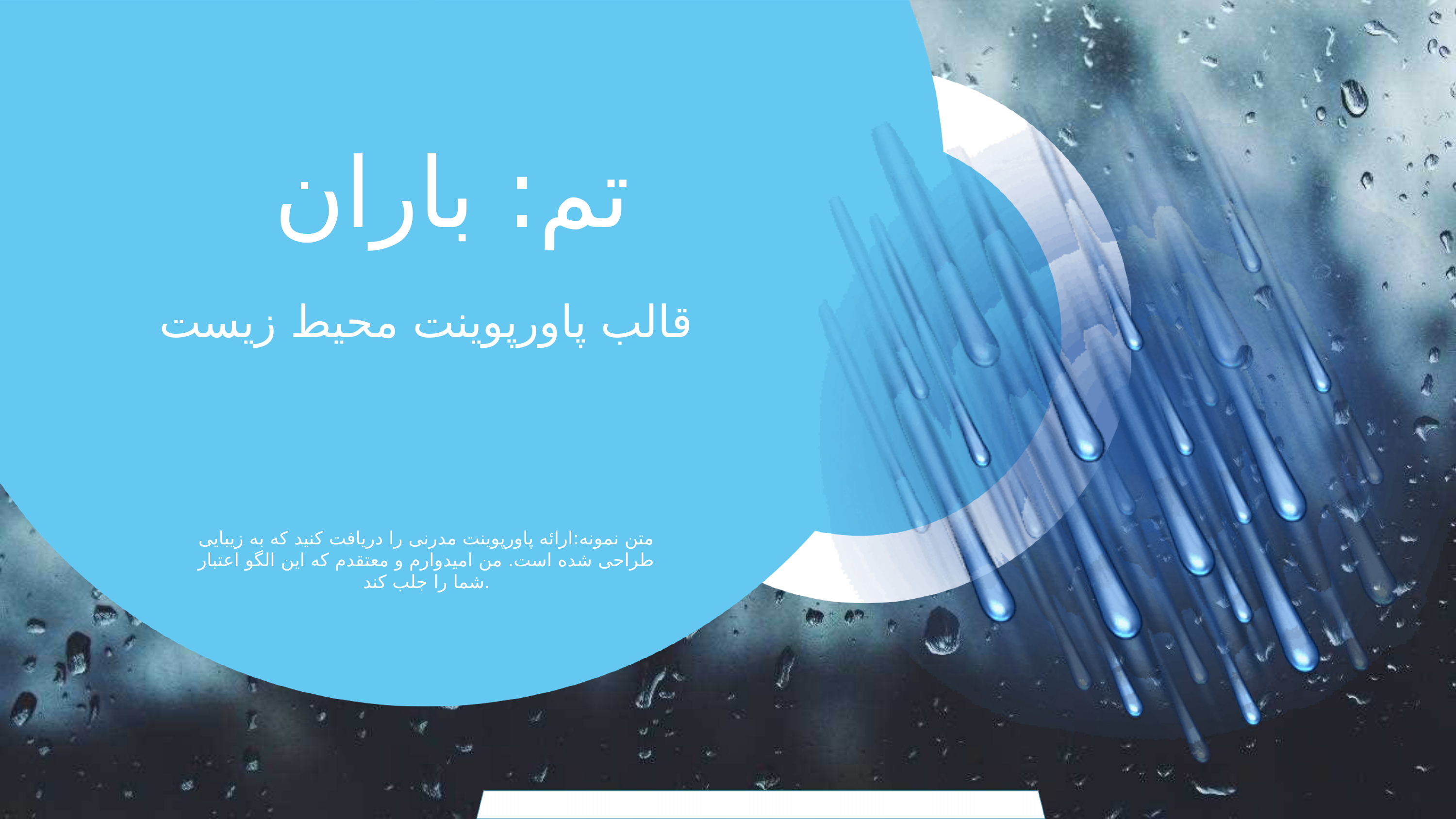

تم: باران

قالب پاورپوینت محیط زیست
متن نمونه:ارائه پاورپوینت مدرنی را دریافت کنید که به زیبایی طراحی شده است. من امیدوارم و معتقدم که این الگو اعتبار شما را جلب کند.